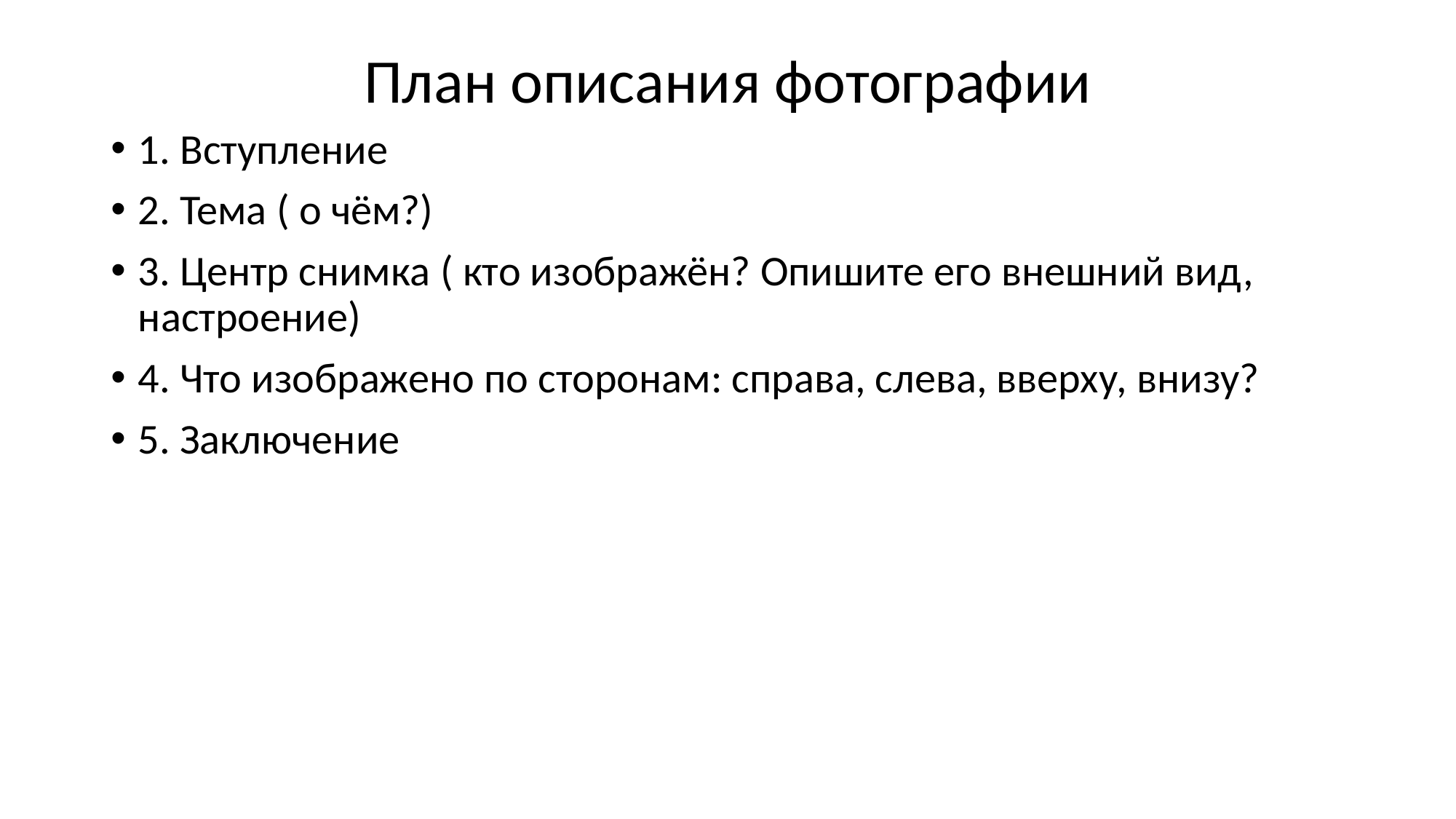

# План описания фотографии
1. Вступление
2. Тема ( о чём?)
3. Центр снимка ( кто изображён? Опишите его внешний вид, настроение)
4. Что изображено по сторонам: справа, слева, вверху, внизу?
5. Заключение